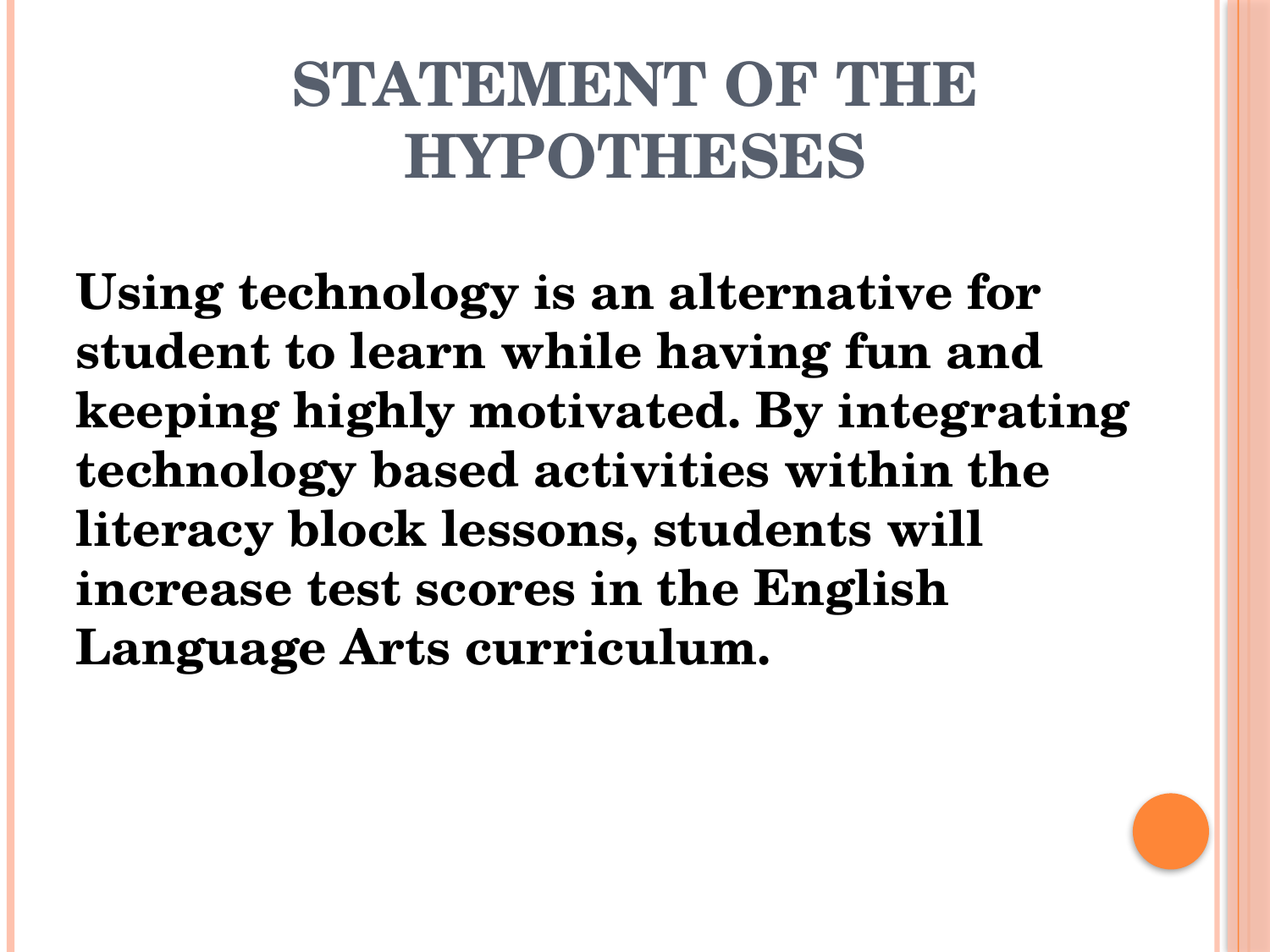

# Statement of the Hypotheses
Using technology is an alternative for student to learn while having fun and keeping highly motivated. By integrating technology based activities within the literacy block lessons, students will increase test scores in the English Language Arts curriculum.